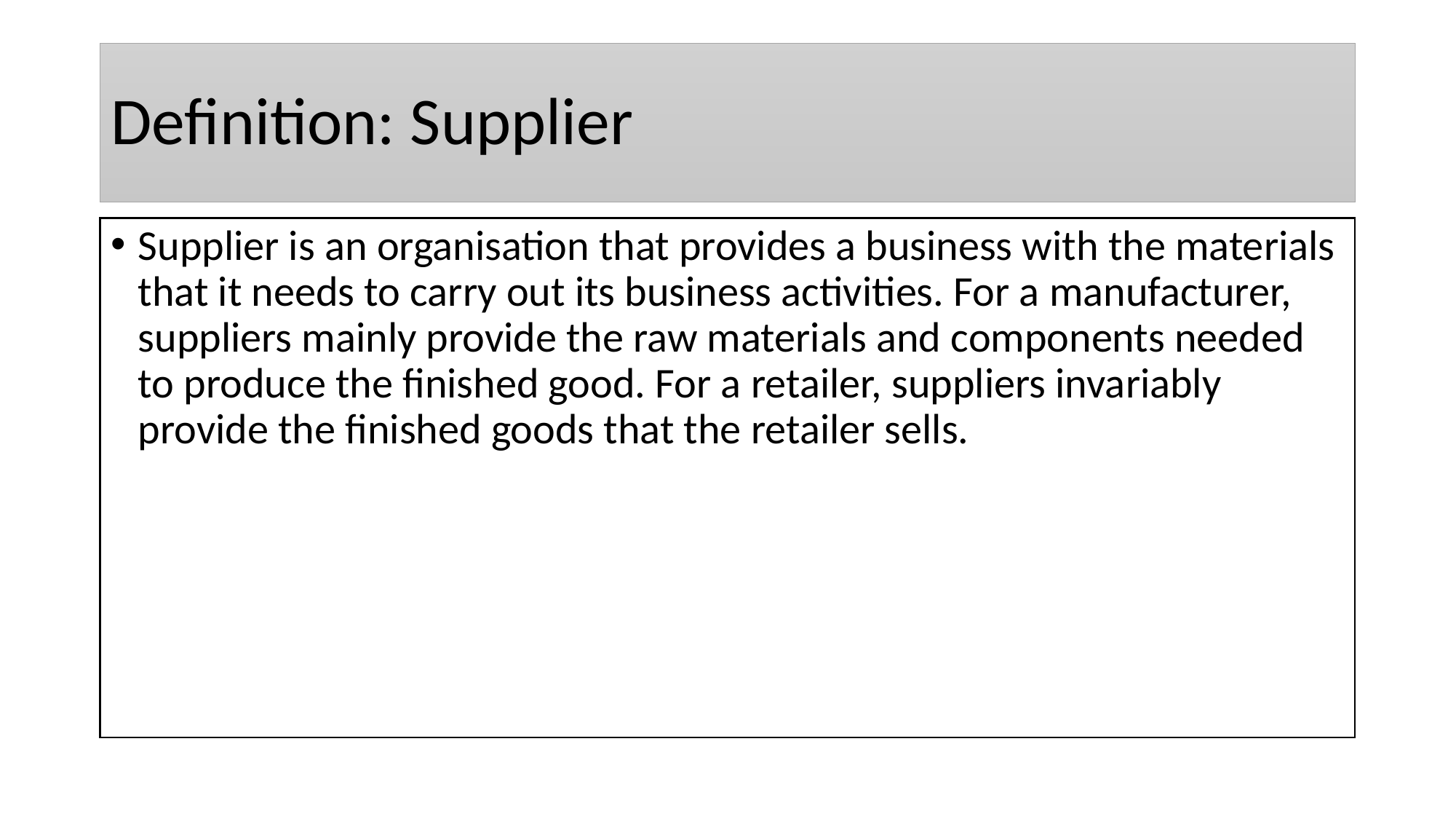

# Definition: Supplier
Supplier is an organisation that provides a business with the materials that it needs to carry out its business activities. For a manufacturer, suppliers mainly provide the raw materials and components needed to produce the finished good. For a retailer, suppliers invariably provide the finished goods that the retailer sells.